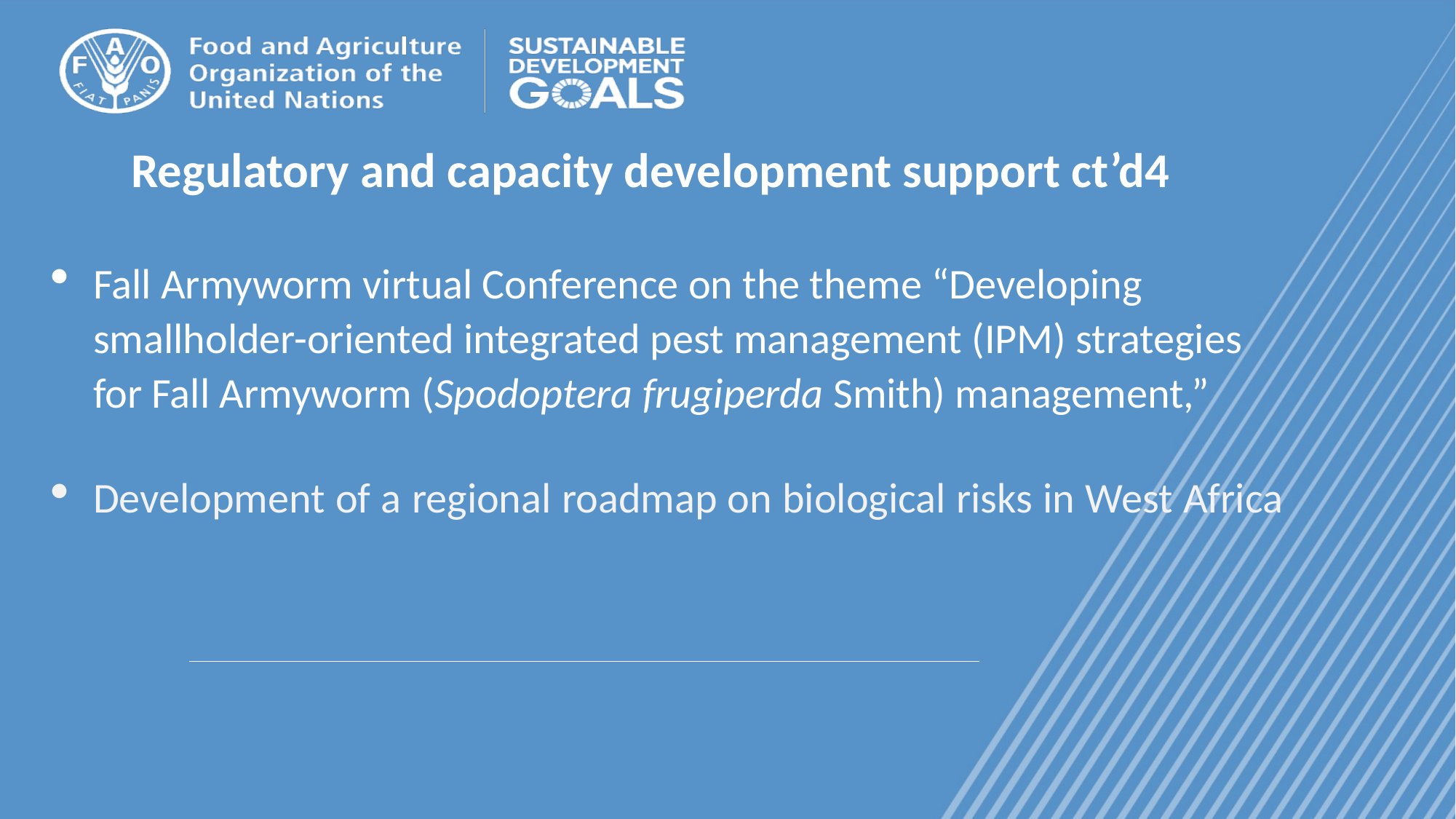

# Regulatory and capacity development support ct’d4
Fall Armyworm virtual Conference on the theme “Developing smallholder-oriented integrated pest management (IPM) strategies for Fall Armyworm (Spodoptera frugiperda Smith) management,”

Development of a regional roadmap on biological risks in West Africa